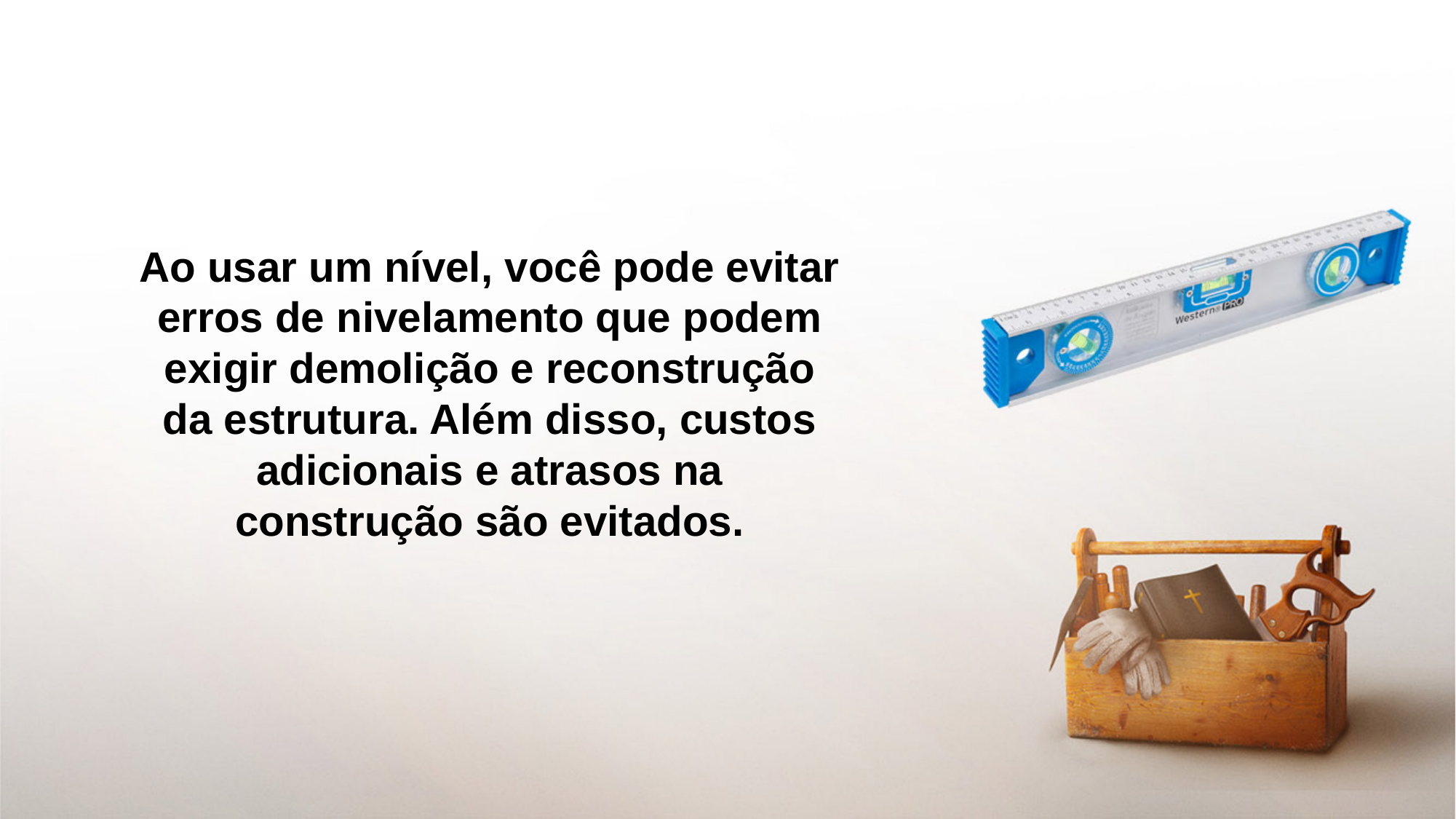

Ao usar um nível, você pode evitar erros de nivelamento que podem exigir demolição e reconstrução da estrutura. Além disso, custos adicionais e atrasos na construção são evitados.